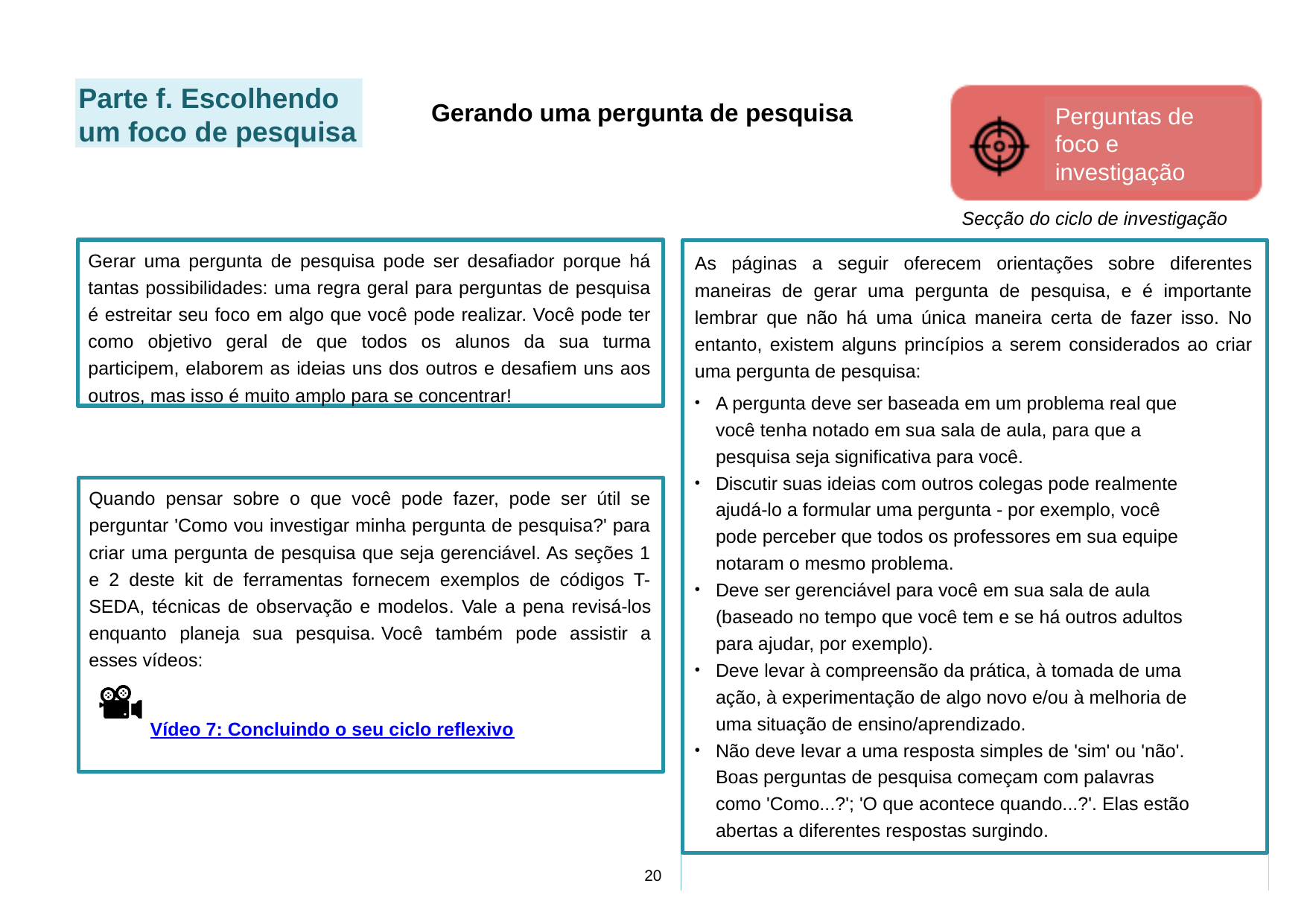

Parte f. Escolhendo um foco de pesquisa

Perguntas de foco e investigação
Gerando uma pergunta de pesquisa
Secção do ciclo de investigação
The following pages offer guidance for different ways to generate an  inquiry question, and it’s good to remember that there’s no one right way  to do it. However, there are some principles to keep in mind when coming  up with an inquiry question:

· It should be based on a real issue that you have noticed in your classroom  so that the inquiry is meaningful to you.

· Discussing your thoughts with other colleagues can really help you to  come up with a question – for example, you might realise that all of the  teachers in your team have noticed the same issue

· It should be manageable for you in your classroom (based on the time you  have and if there are other adults to help, for example)

· It should lead to understanding practice, taking an action, trying  something out, and/or to improving a teaching/learning situation

· It should not lead to a simple ‘yes’ or ‘no’ answer. Good research  questions start with words like ‘How..’; ‘What happens when…’. They are  genuinely open to different answers emerging.

Gerar uma pergunta de pesquisa pode ser desafiador porque há tantas possibilidades: uma regra geral para perguntas de pesquisa é estreitar seu foco em algo que você pode realizar. Você pode ter como objetivo geral de que todos os alunos da sua turma participem, elaborem as ideias uns dos outros e desafiem uns aos outros, mas isso é muito amplo para se concentrar!

As páginas a seguir oferecem orientações sobre diferentes maneiras de gerar uma pergunta de pesquisa, e é importante lembrar que não há uma única maneira certa de fazer isso. No entanto, existem alguns princípios a serem considerados ao criar uma pergunta de pesquisa:
A pergunta deve ser baseada em um problema real que você tenha notado em sua sala de aula, para que a pesquisa seja significativa para você.
Discutir suas ideias com outros colegas pode realmente ajudá-lo a formular uma pergunta - por exemplo, você pode perceber que todos os professores em sua equipe notaram o mesmo problema.
Deve ser gerenciável para você em sua sala de aula (baseado no tempo que você tem e se há outros adultos para ajudar, por exemplo).
Deve levar à compreensão da prática, à tomada de uma ação, à experimentação de algo novo e/ou à melhoria de uma situação de ensino/aprendizado.
Não deve levar a uma resposta simples de 'sim' ou 'não'. Boas perguntas de pesquisa começam com palavras como 'Como...?'; 'O que acontece quando...?'. Elas estão abertas a diferentes respostas surgindo.

Quando pensar sobre o que você pode fazer, pode ser útil se perguntar 'Como vou investigar minha pergunta de pesquisa?' para criar uma pergunta de pesquisa que seja gerenciável. As seções 1 e 2 deste kit de ferramentas fornecem exemplos de códigos T-SEDA, técnicas de observação e modelos. Vale a pena revisá-los enquanto planeja sua pesquisa. Você também pode assistir a esses vídeos:

Vídeo 7: Concluindo o seu ciclo reflexivo

20